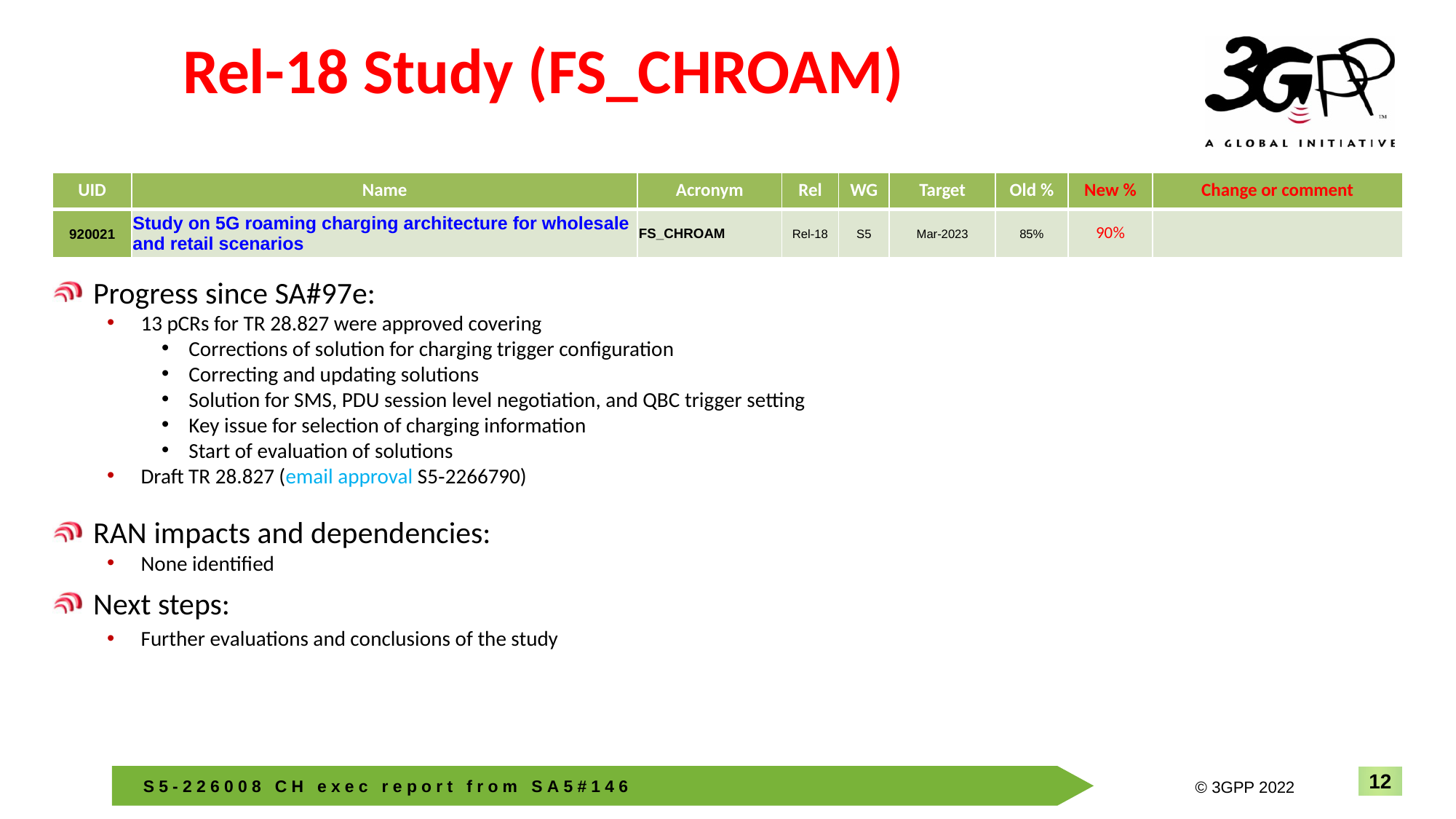

# Rel-18 Study (FS_CHROAM)
| UID | Name | Acronym | Rel | WG | Target | Old % | New % | Change or comment |
| --- | --- | --- | --- | --- | --- | --- | --- | --- |
| 920021 | Study on 5G roaming charging architecture for wholesale and retail scenarios | FS\_CHROAM | Rel-18 | S5 | Mar-2023 | 85% | 90% |  |
Progress since SA#97e:
13 pCRs for TR 28.827 were approved covering
Corrections of solution for charging trigger configuration
Correcting and updating solutions
Solution for SMS, PDU session level negotiation, and QBC trigger setting
Key issue for selection of charging information
Start of evaluation of solutions
Draft TR 28.827 (email approval S5‑2266790)

RAN impacts and dependencies:
None identified
Next steps:
Further evaluations and conclusions of the study